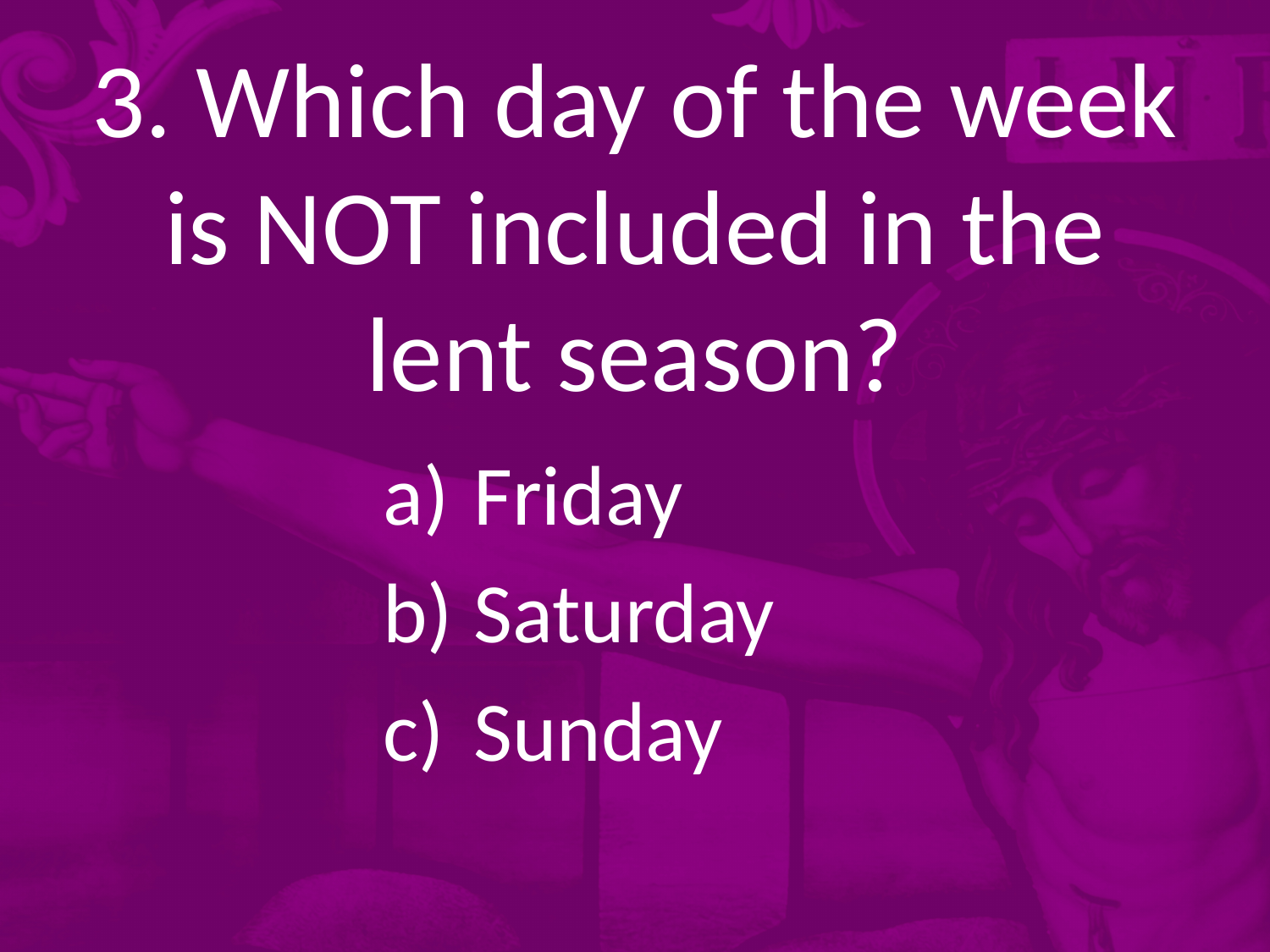

# 3. Which day of the week is NOT included in the lent season?
 Friday
 Saturday
 Sunday